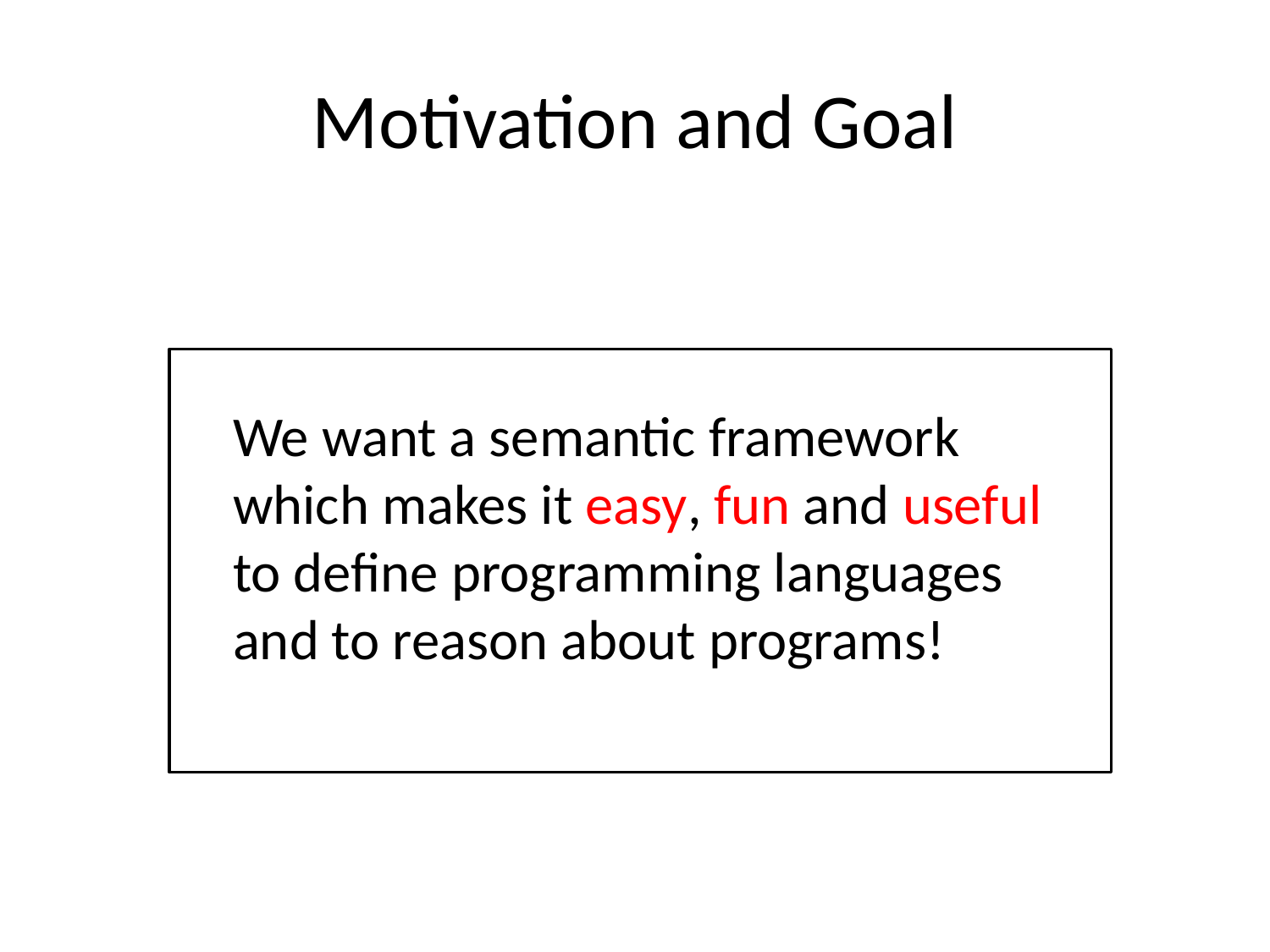

# Motivation and Goal
We want a semantic framework which makes it easy, fun and useful to define programming languages and to reason about programs!